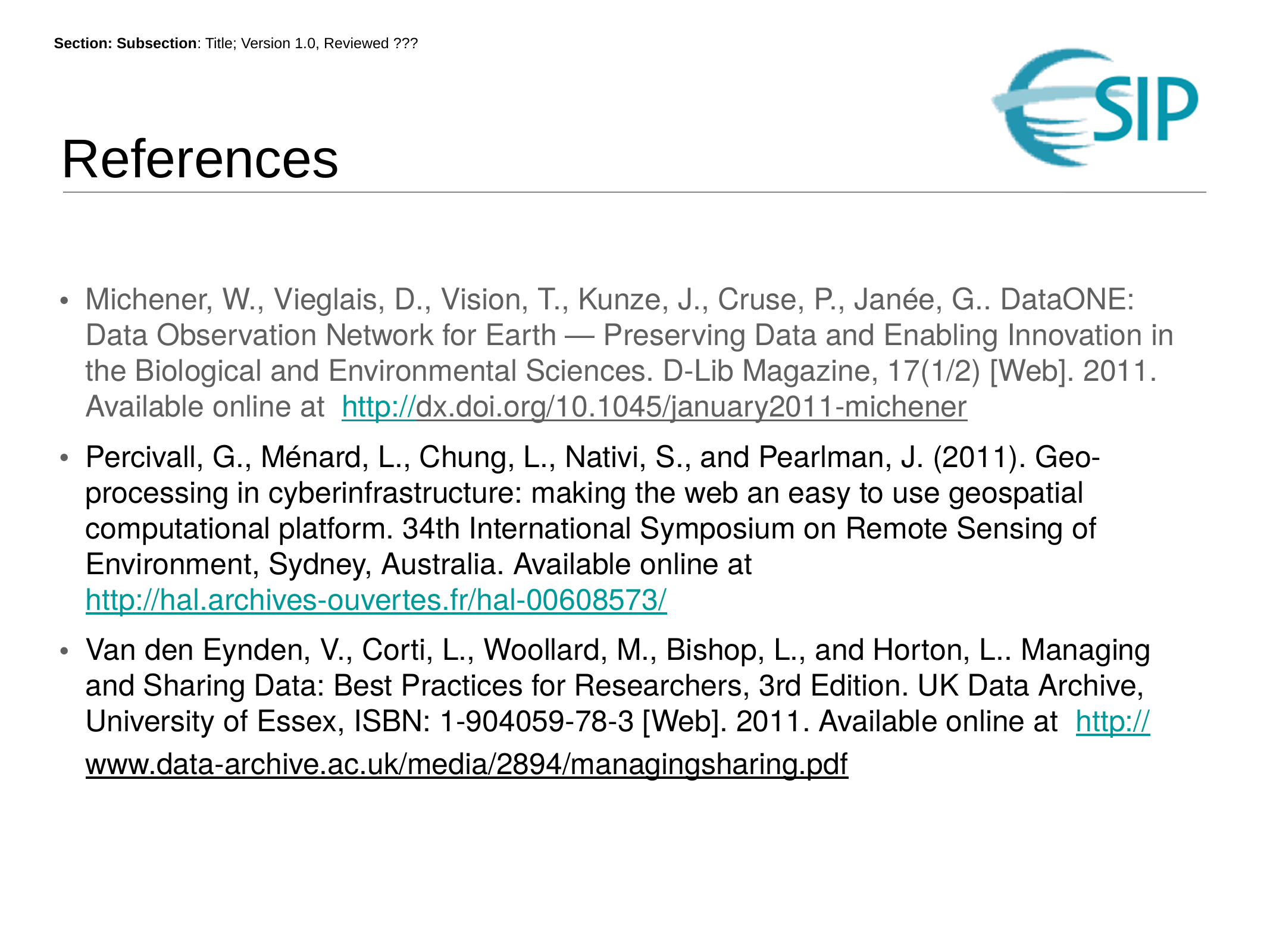

# References
Michener, W., Vieglais, D., Vision, T., Kunze, J., Cruse, P., Janée, G.. DataONE: Data Observation Network for Earth — Preserving Data and Enabling Innovation in the Biological and Environmental Sciences. D-Lib Magazine, 17(1/2) [Web]. 2011. Available online at  http://dx.doi.org/10.1045/january2011-michener
Percivall, G., Ménard, L., Chung, L., Nativi, S., and Pearlman, J. (2011). Geo-processing in cyberinfrastructure: making the web an easy to use geospatial computational platform. 34th International Symposium on Remote Sensing of Environment, Sydney, Australia. Available online at                          http://hal.archives-ouvertes.fr/hal-00608573/
Van den Eynden, V., Corti, L., Woollard, M., Bishop, L., and Horton, L.. Managing and Sharing Data: Best Practices for Researchers, 3rd Edition. UK Data Archive, University of Essex, ISBN: 1-904059-78-3 [Web]. 2011. Available online at  http://www.data-archive.ac.uk/media/2894/managingsharing.pdf